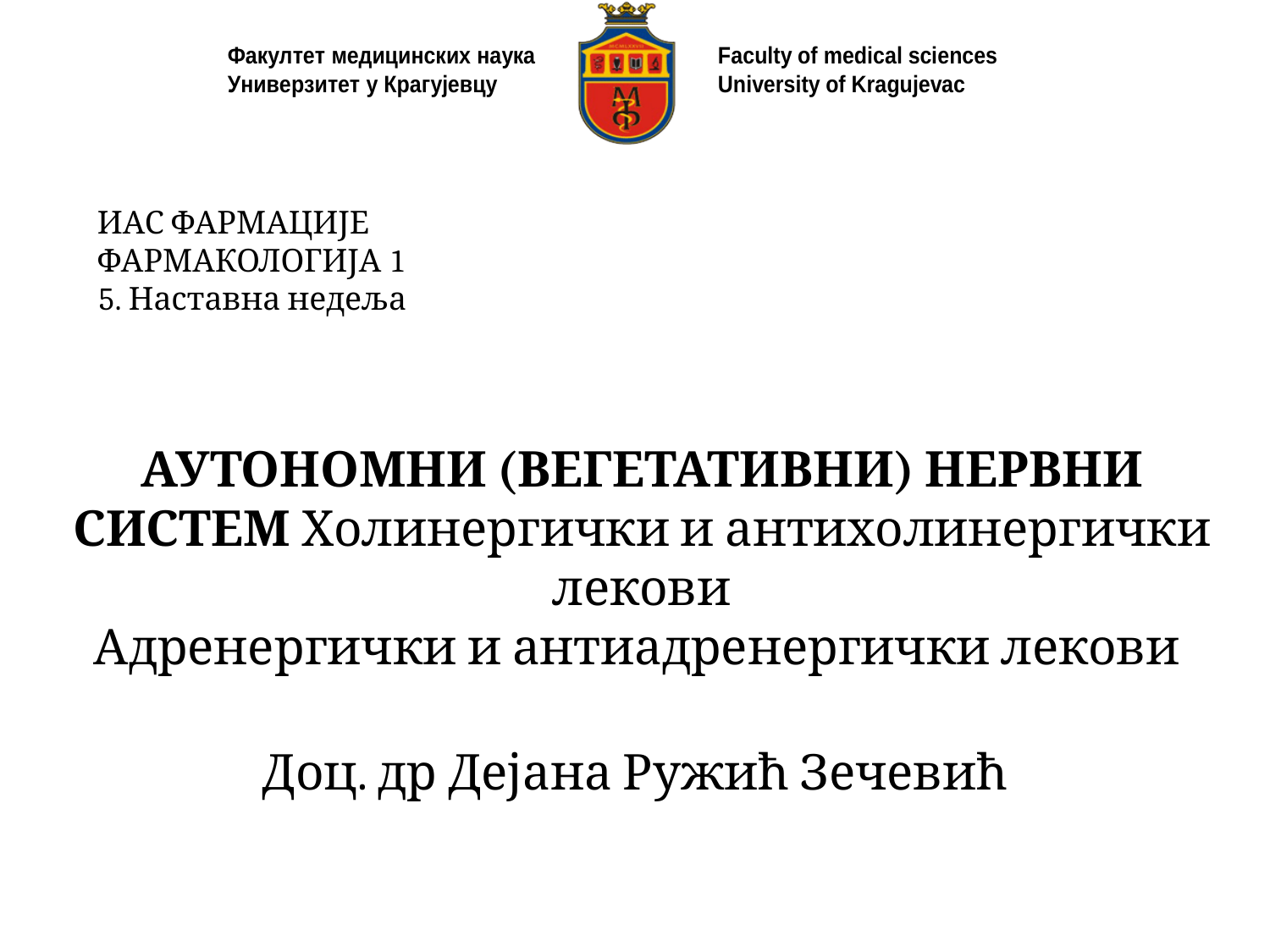

ИАС ФАРМАЦИЈЕ
ФАРМАКОЛОГИЈА 1
5. Наставна недеља
# АУТОНОМНИ (ВЕГЕТАТИВНИ) НЕРВНИ СИСТЕМ Холинергички и антихолинергички лекови Адренергички и антиадренергички лекови
Доц. др Дејана Ружић Зечевић